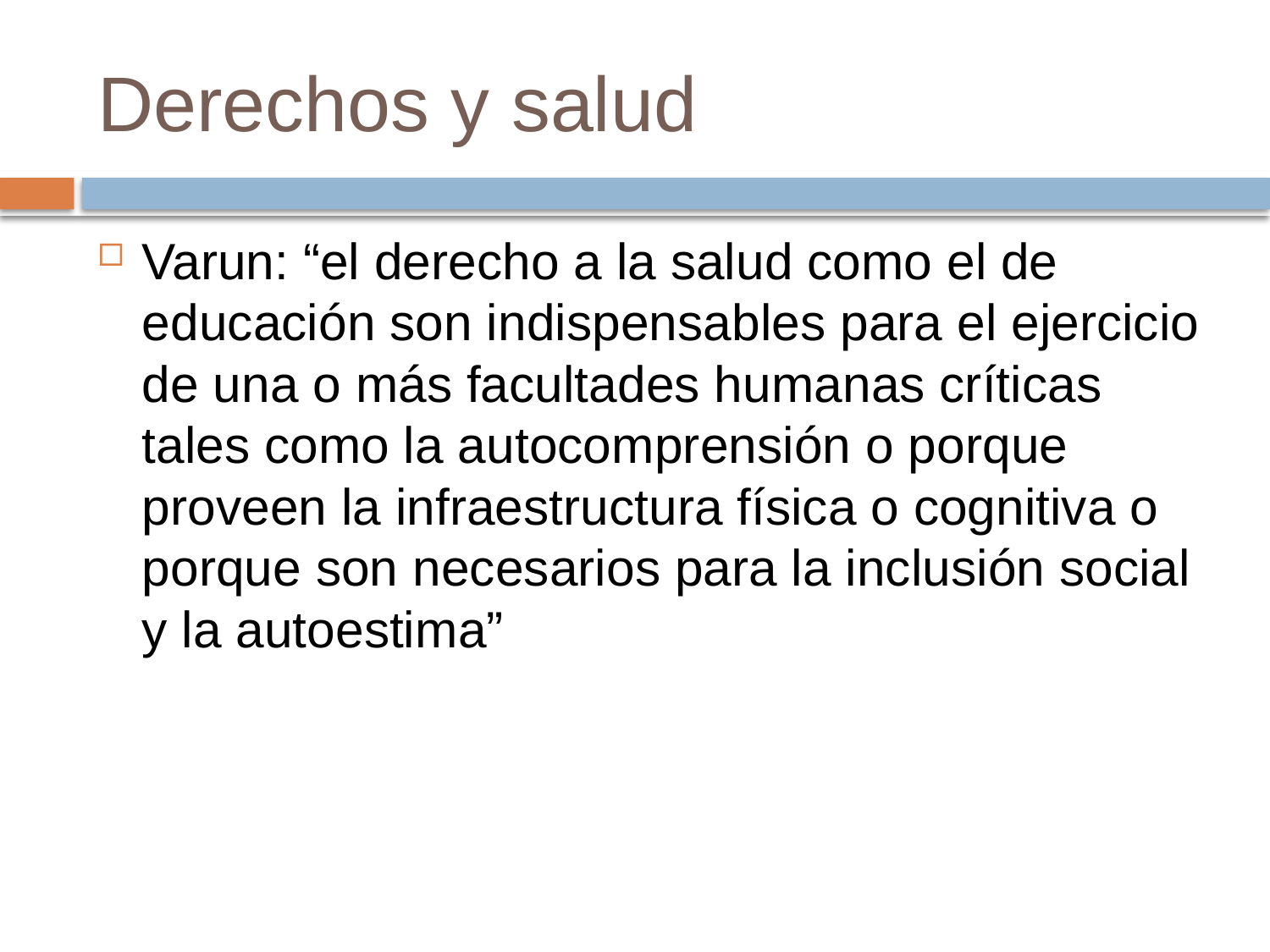

# Derechos y salud
Varun: “el derecho a la salud como el de educación son indispensables para el ejercicio de una o más facultades humanas críticas tales como la autocomprensión o porque proveen la infraestructura física o cognitiva o porque son necesarios para la inclusión social y la autoestima”